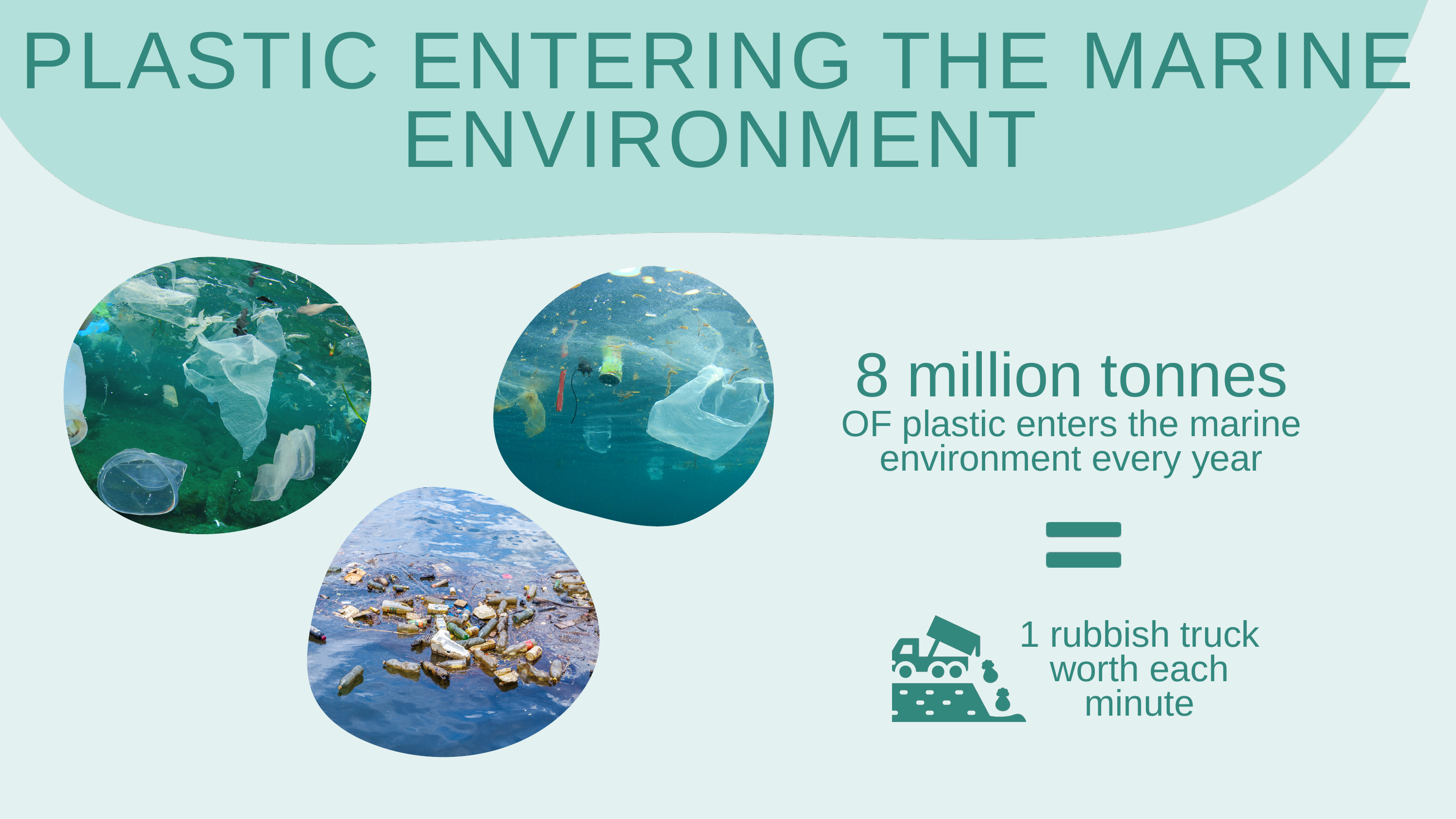

PLASTIC ENTERING THE MARINE ENVIRONMENT

8 million tonnes
OF plastic enters the marine environment every year

1 rubbish truck worth each minute